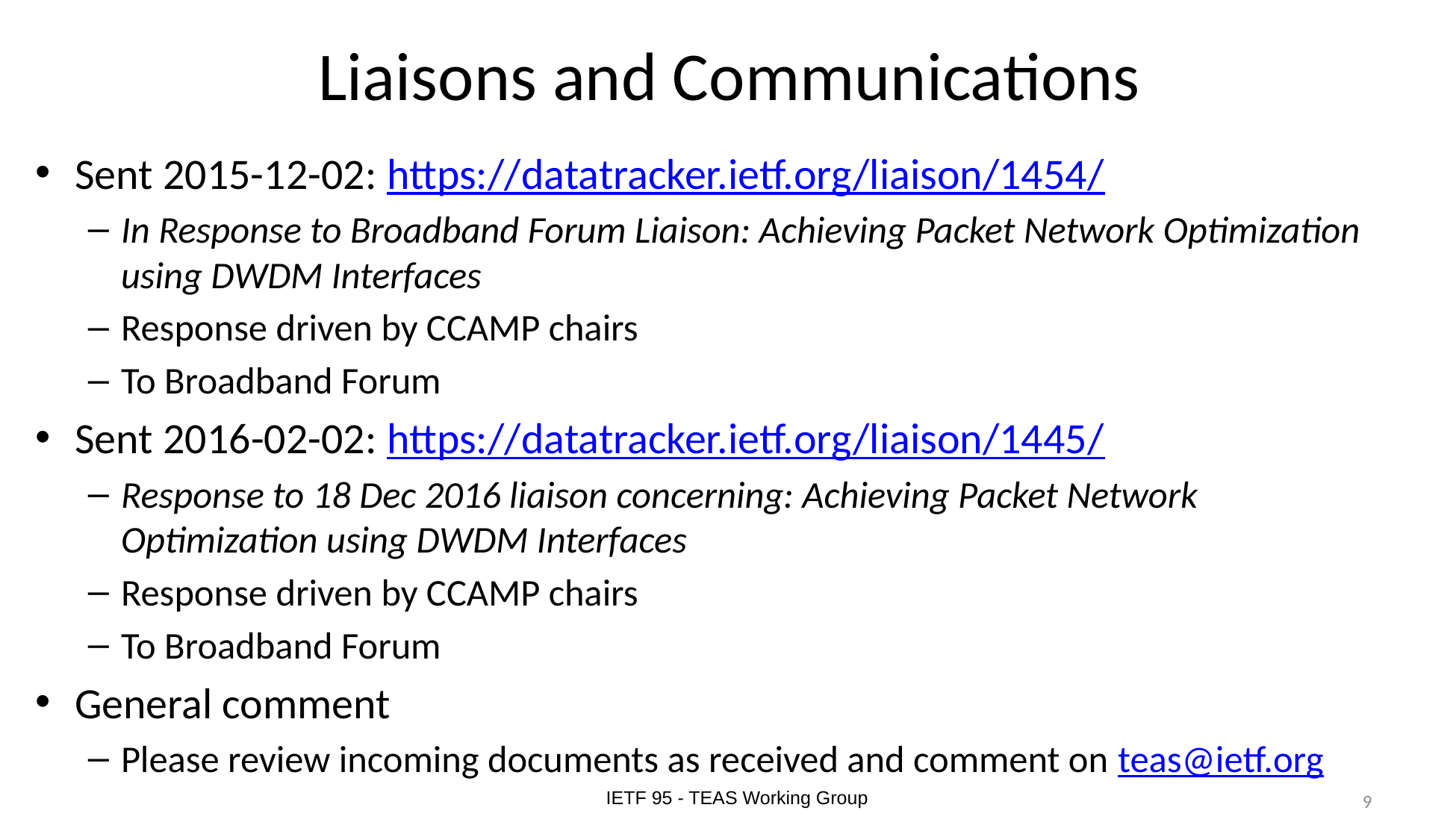

# Liaisons and Communications
Sent 2015-12-02: https://datatracker.ietf.org/liaison/1454/
In Response to Broadband Forum Liaison: Achieving Packet Network Optimization using DWDM Interfaces
Response driven by CCAMP chairs
To Broadband Forum
Sent 2016-02-02: https://datatracker.ietf.org/liaison/1445/
Response to 18 Dec 2016 liaison concerning: Achieving Packet Network Optimization using DWDM Interfaces
Response driven by CCAMP chairs
To Broadband Forum
General comment
Please review incoming documents as received and comment on teas@ietf.org

IETF 95 - TEAS Working Group
9